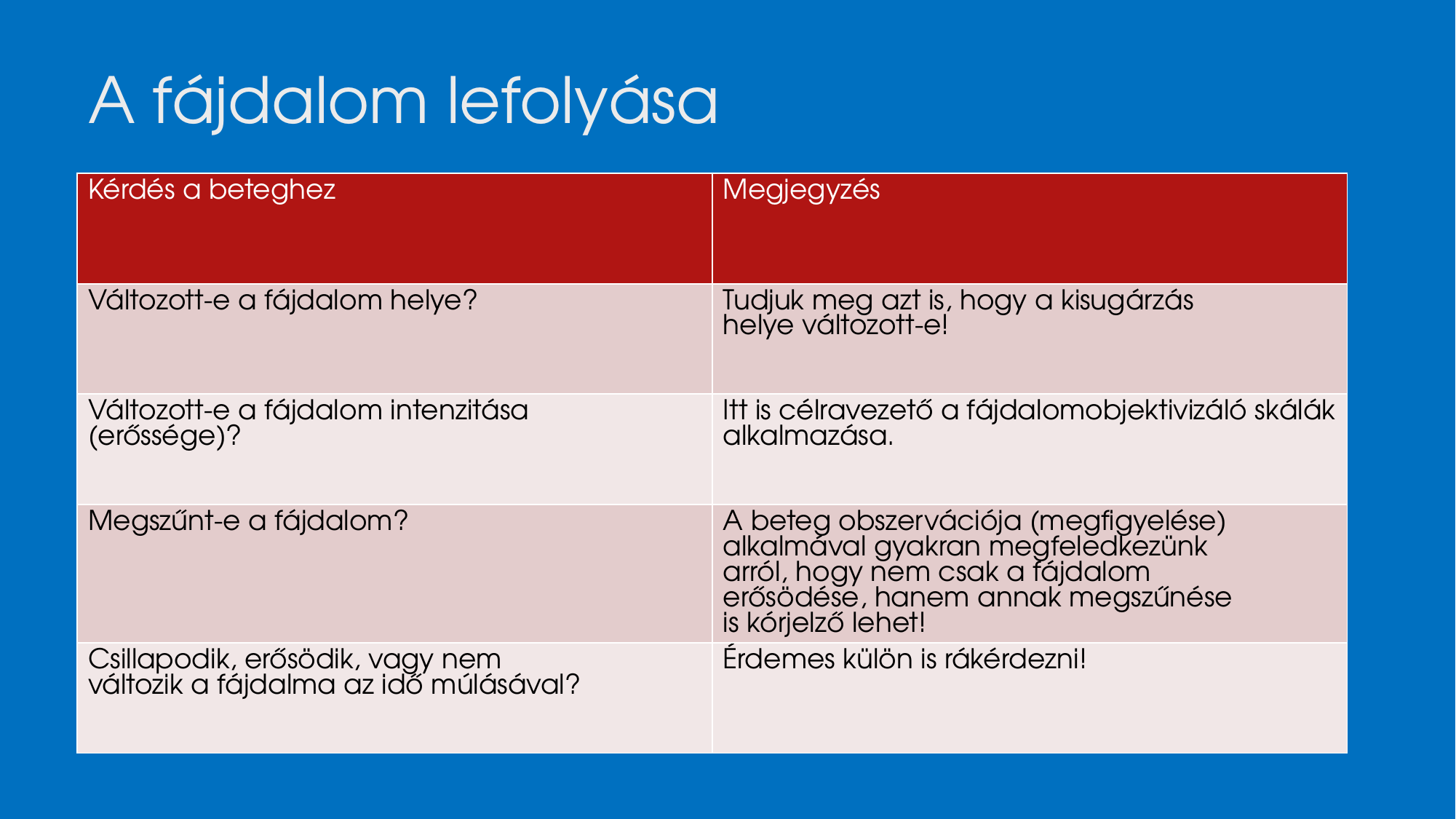

# A fájdalom lefolyása
| Kérdés a beteghez | Megjegyzés |
| --- | --- |
| Változott-e a fájdalom helye? | Tudjuk meg azt is, hogy a kisugárzás helye változott-e! |
| Változott-e a fájdalom intenzitása (erőssége)? | Itt is célravezető a fájdalomobjektivizáló skálák alkalmazása. |
| Megszűnt-e a fájdalom? | A beteg obszervációja (megfigyelése) alkalmával gyakran megfeledkezünk arról, hogy nem csak a fájdalom erősödése, hanem annak megszűnése is kórjelző lehet! |
| Csillapodik, erősödik, vagy nem változik a fájdalma az idő múlásával? | Érdemes külön is rákérdezni! |